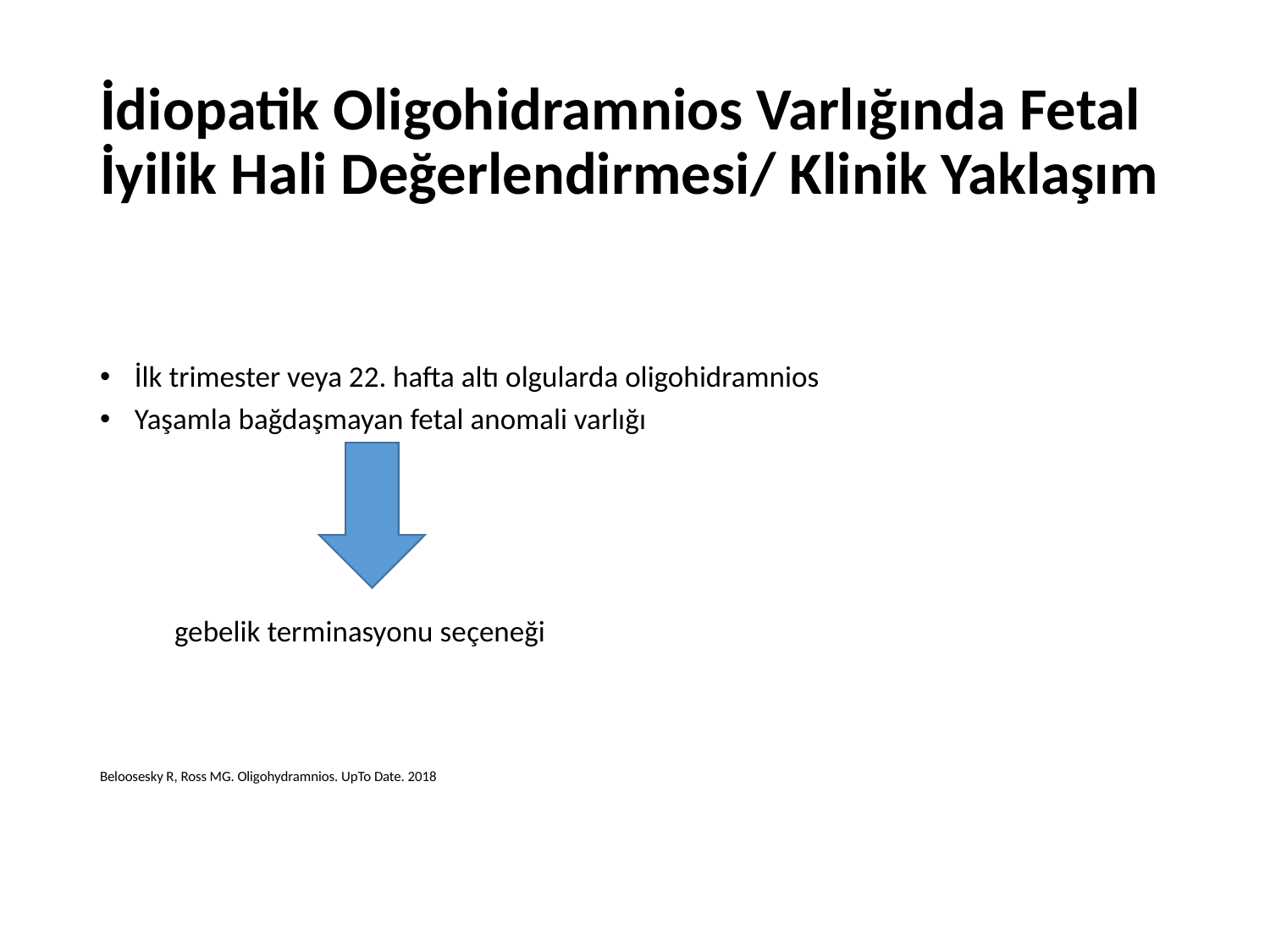

# İdiopatik Oligohidramnios Varlığında Fetal İyilik Hali Değerlendirmesi/ Klinik Yaklaşım

İlk trimester veya 22. hafta altı olgularda oligohidramnios
Yaşamla bağdaşmayan fetal anomali varlığı

           gebelik terminasyonu seçeneği

Beloosesky R, Ross MG. Oligohydramnios. UpTo Date. 2018